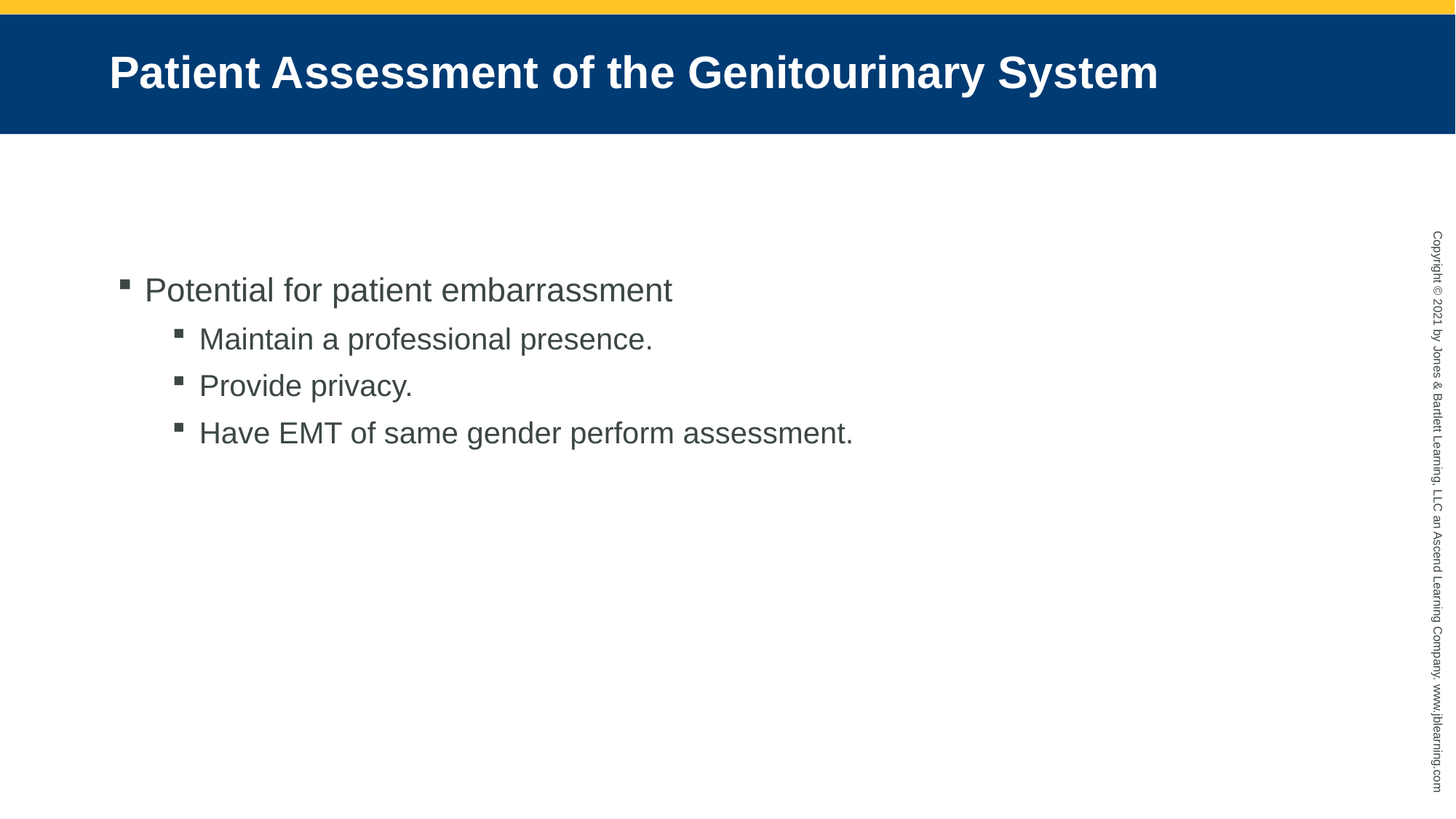

# Patient Assessment of the Genitourinary System
Potential for patient embarrassment
Maintain a professional presence.
Provide privacy.
Have EMT of same gender perform assessment.